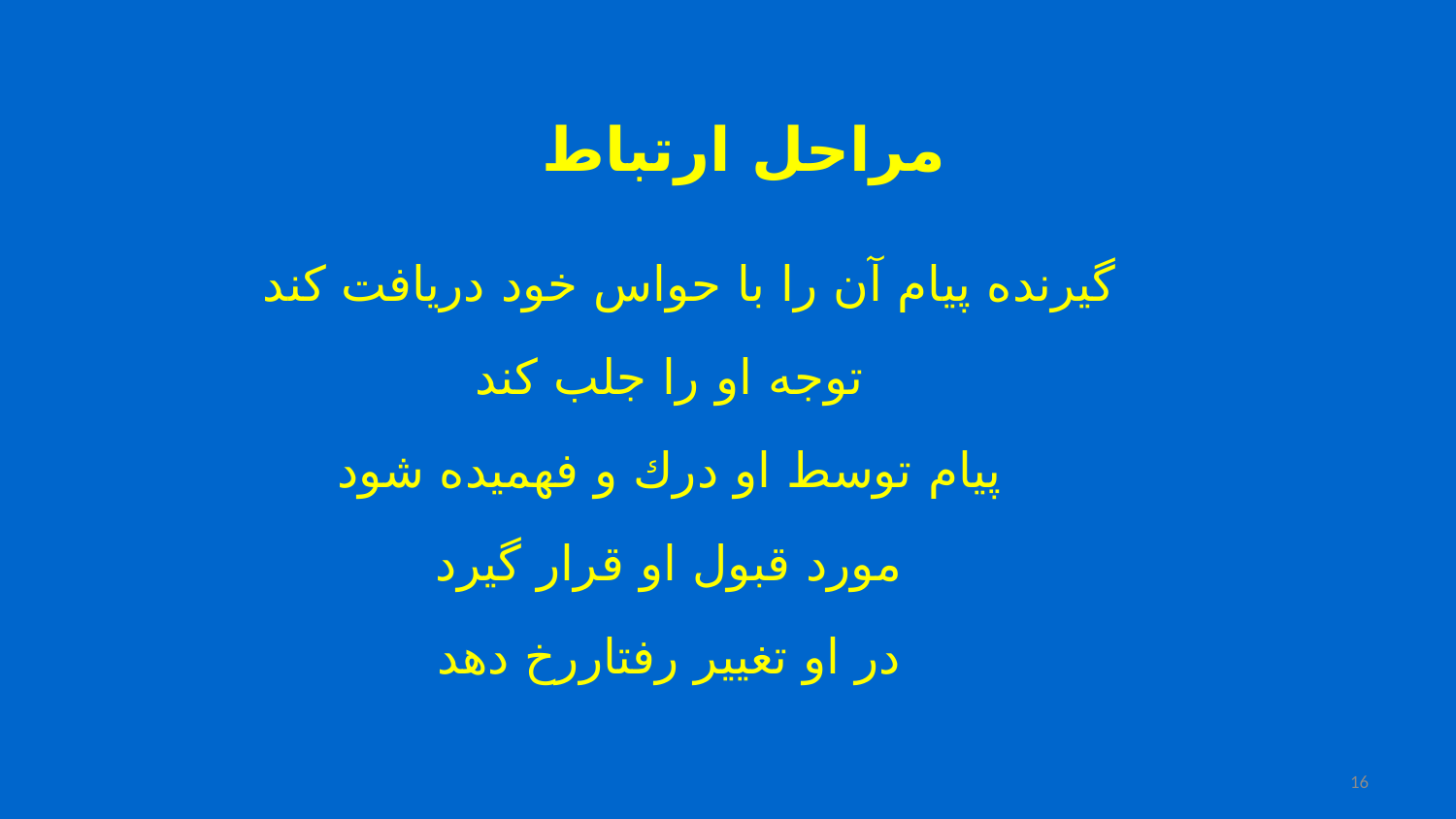

مراحل ارتباط
# گيرنده پيام آن را با حواس خود دريافت کند توجه او را جلب كند پيام توسط او درك و فهميده شود مورد قبول او قرار گيرد در او تغيير رفتاررخ دهد
16